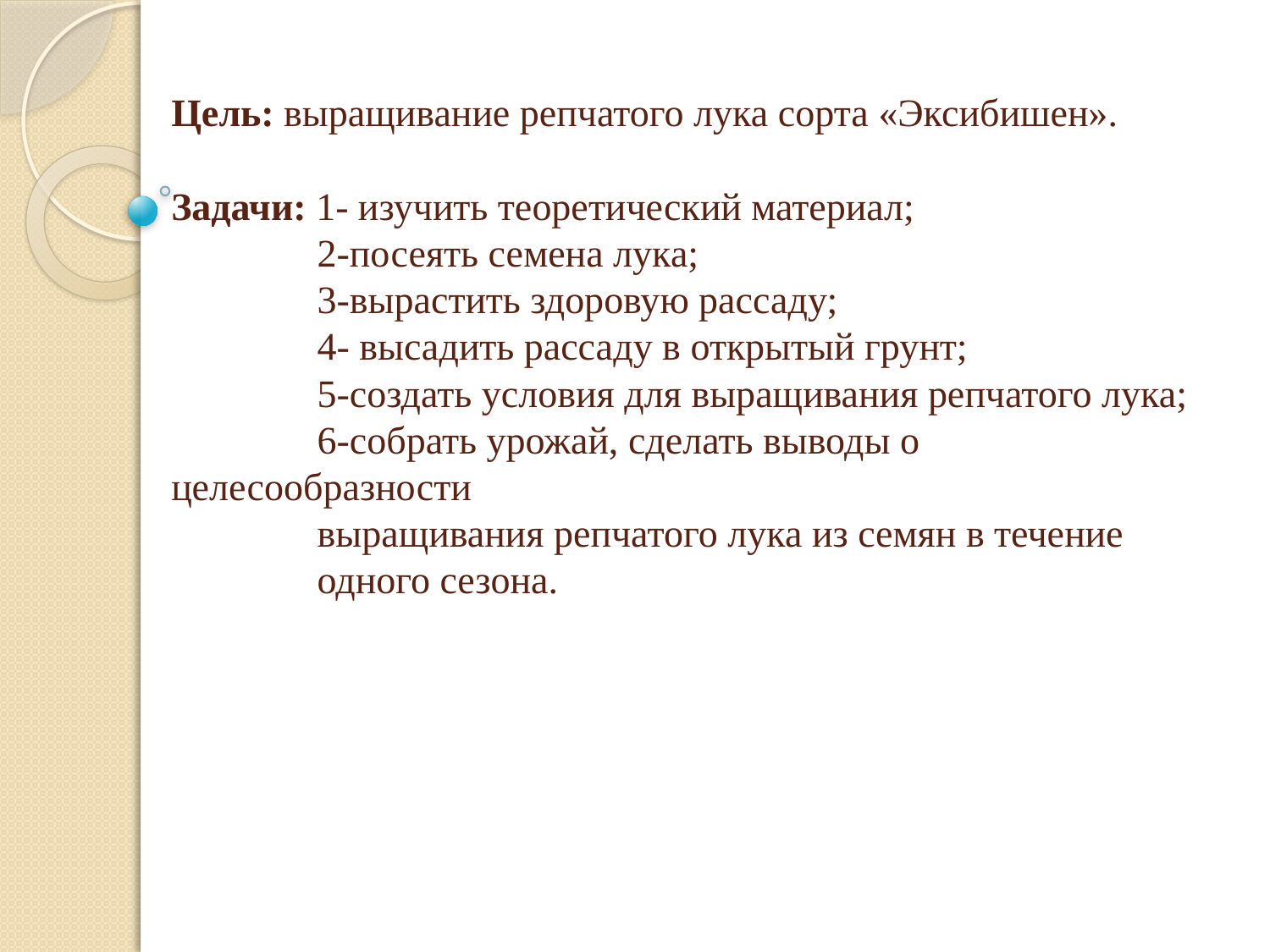

# Цель: выращивание репчатого лука сорта «Эксибишен». Задачи: 1- изучить теоретический материал; 2-посеять семена лука; 3-вырастить здоровую рассаду; 4- высадить рассаду в открытый грунт; 5-создать условия для выращивания репчатого лука; 6-собрать урожай, сделать выводы о целесообразности выращивания репчатого лука из семян в течение одного сезона.